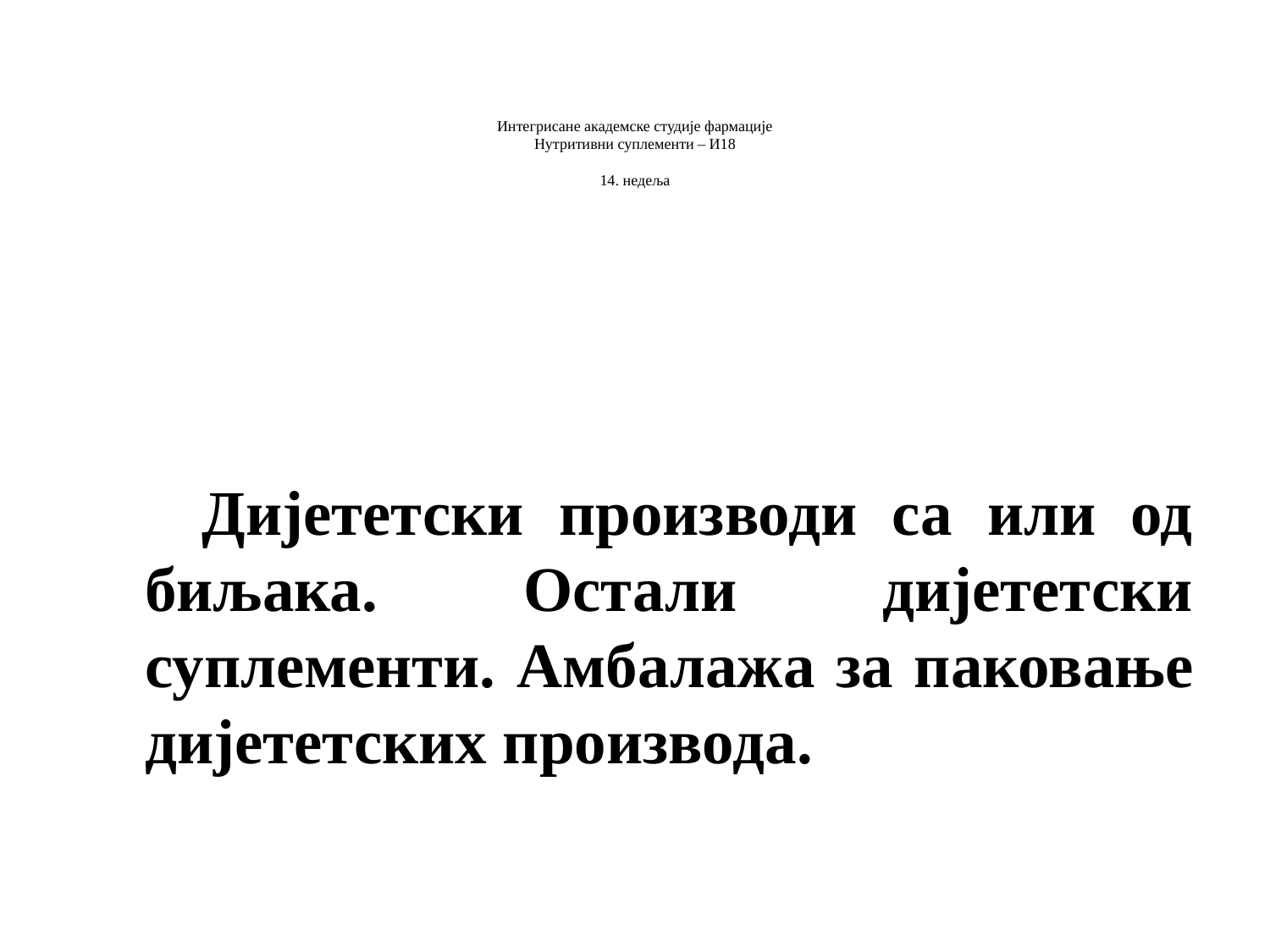

# Интегрисане акaдемске студије фармације Нутритивни суплементи – И18 14. недељa
   Дијететски производи са или од биљака. Остали дијететски суплементи. Амбалажа за паковање дијететских производа.